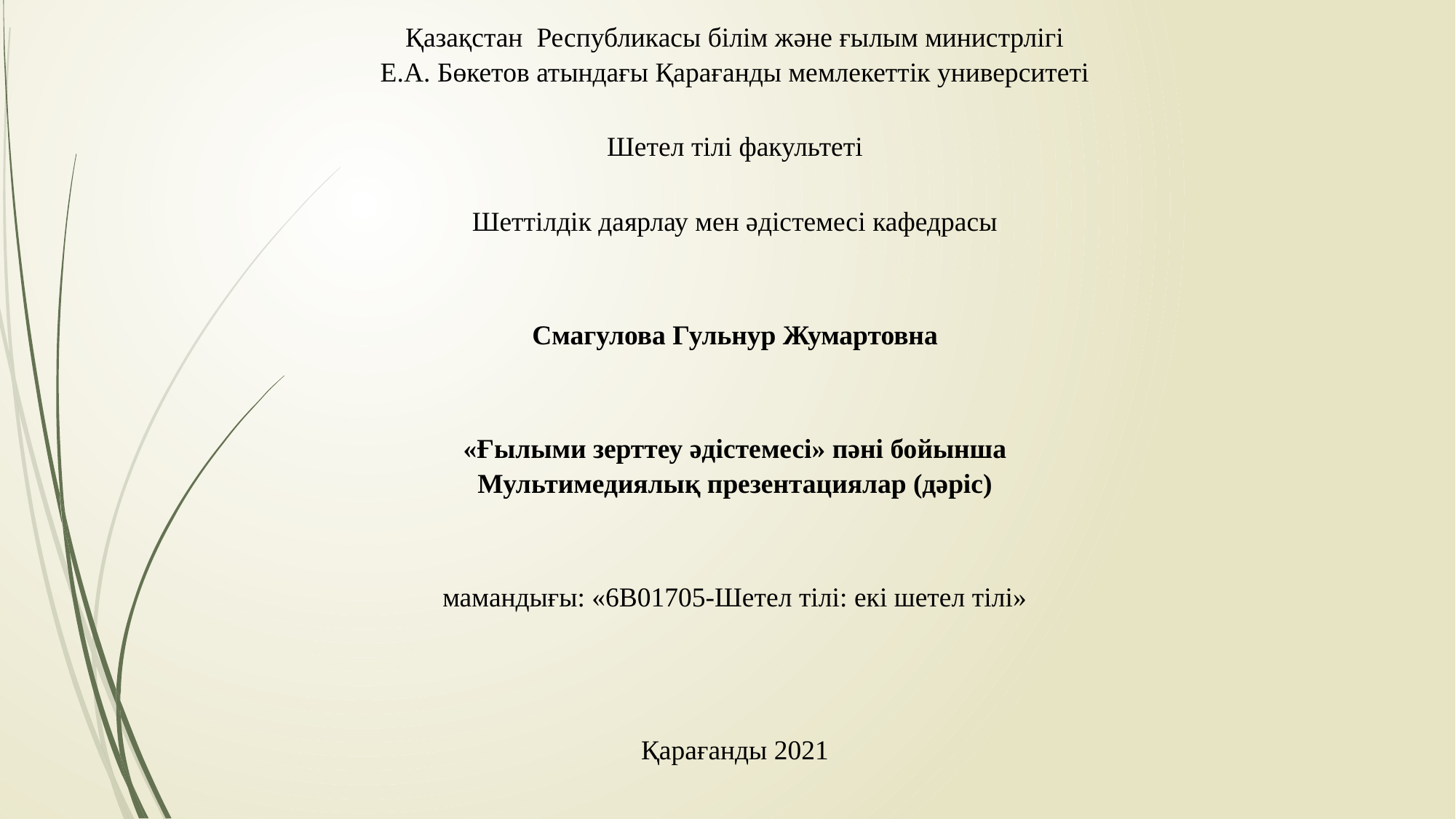

Қазақстан  Республикасы білім және ғылым министрлігі
Е.А. Бөкетов атындағы Қарағанды мемлекеттік университеті

Шетел тілі факультеті

Шеттілдік даярлау мен әдістемесі кафедрасы

Смагулова Гульнур Жумартовна

«Ғылыми зерттеу әдістемесі» пәні бойынша
Мультимедиялық презентациялар (дәріс)

мамандығы: «6B01705-Шетел тілі: екі шетел тілі»

Қарағанды 2021